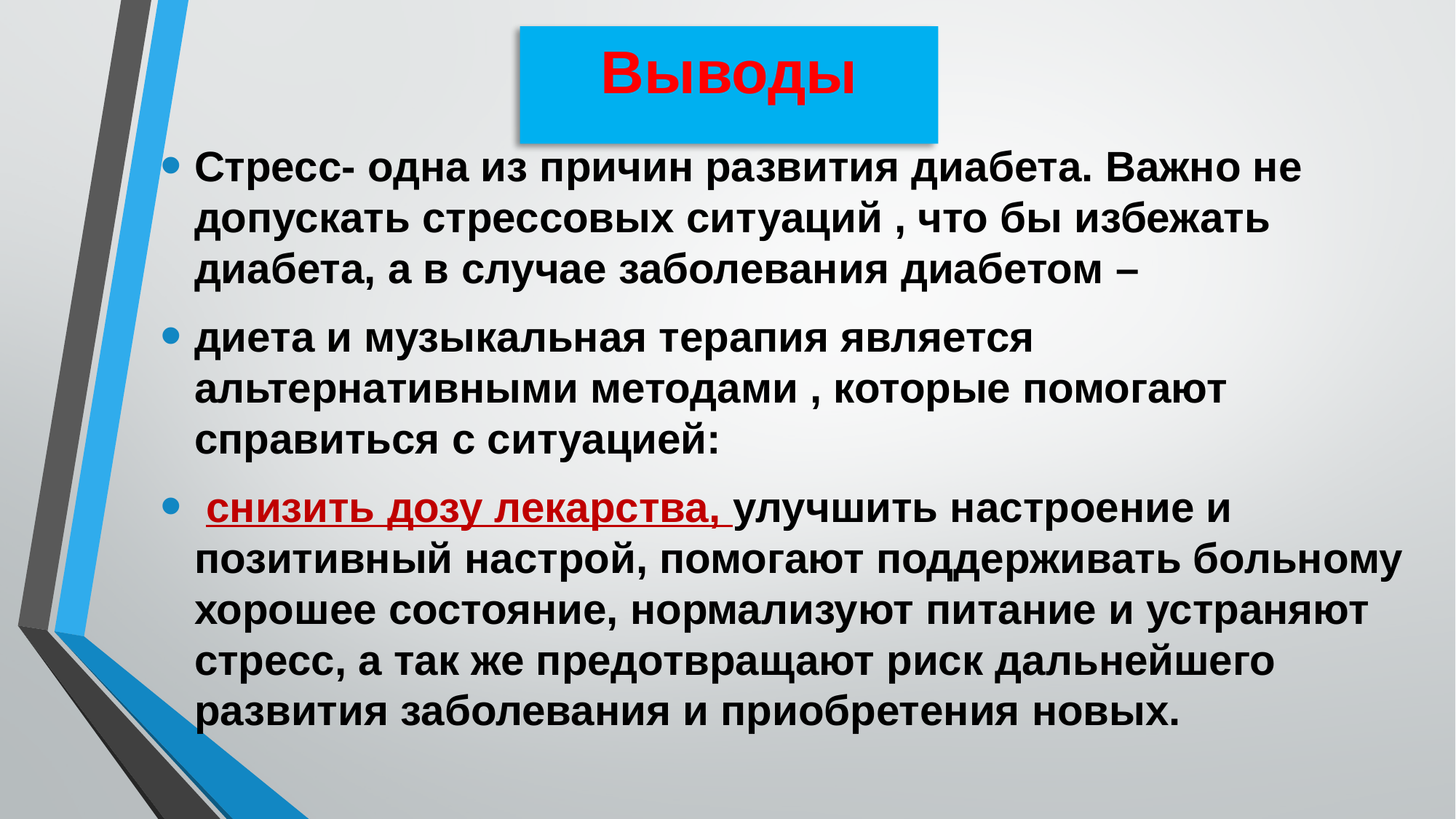

# Выводы
Стресс- одна из причин развития диабета. Важно не допускать стрессовых ситуаций , что бы избежать диабета, а в случае заболевания диабетом –
диета и музыкальная терапия является альтернативными методами , которые помогают справиться с ситуацией:
 снизить дозу лекарства, улучшить настроение и позитивный настрой, помогают поддерживать больному хорошее состояние, нормализуют питание и устраняют стресс, а так же предотвращают риск дальнейшего развития заболевания и приобретения новых.